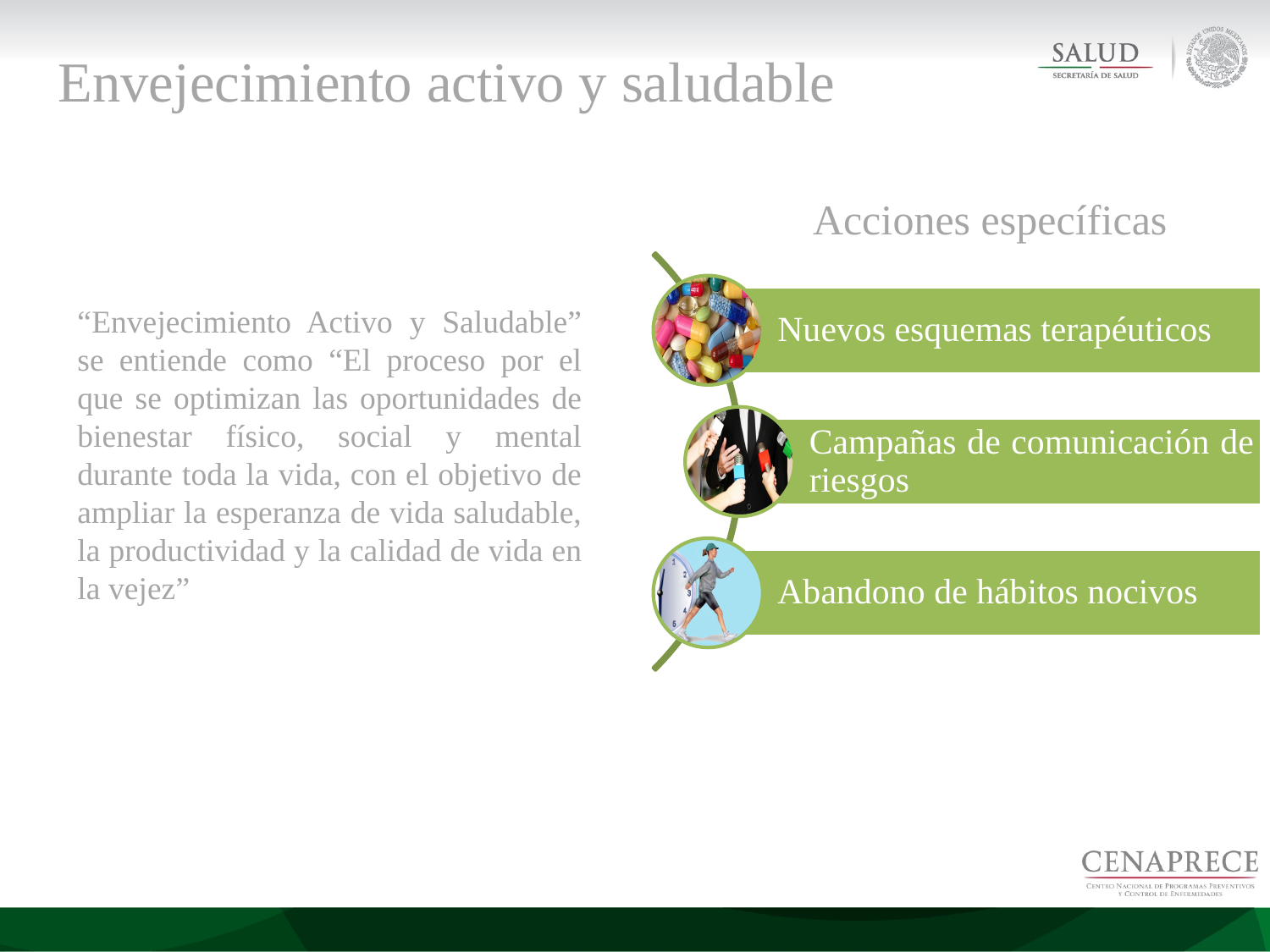

Envejecimiento activo y saludable
Acciones específicas
Nuevos esquemas terapéuticos
Campañas de comunicación de riesgos
Abandono de hábitos nocivos
“Envejecimiento Activo y Saludable” se entiende como “El proceso por el que se optimizan las oportunidades de bienestar físico, social y mental durante toda la vida, con el objetivo de ampliar la esperanza de vida saludable, la productividad y la calidad de vida en la vejez”